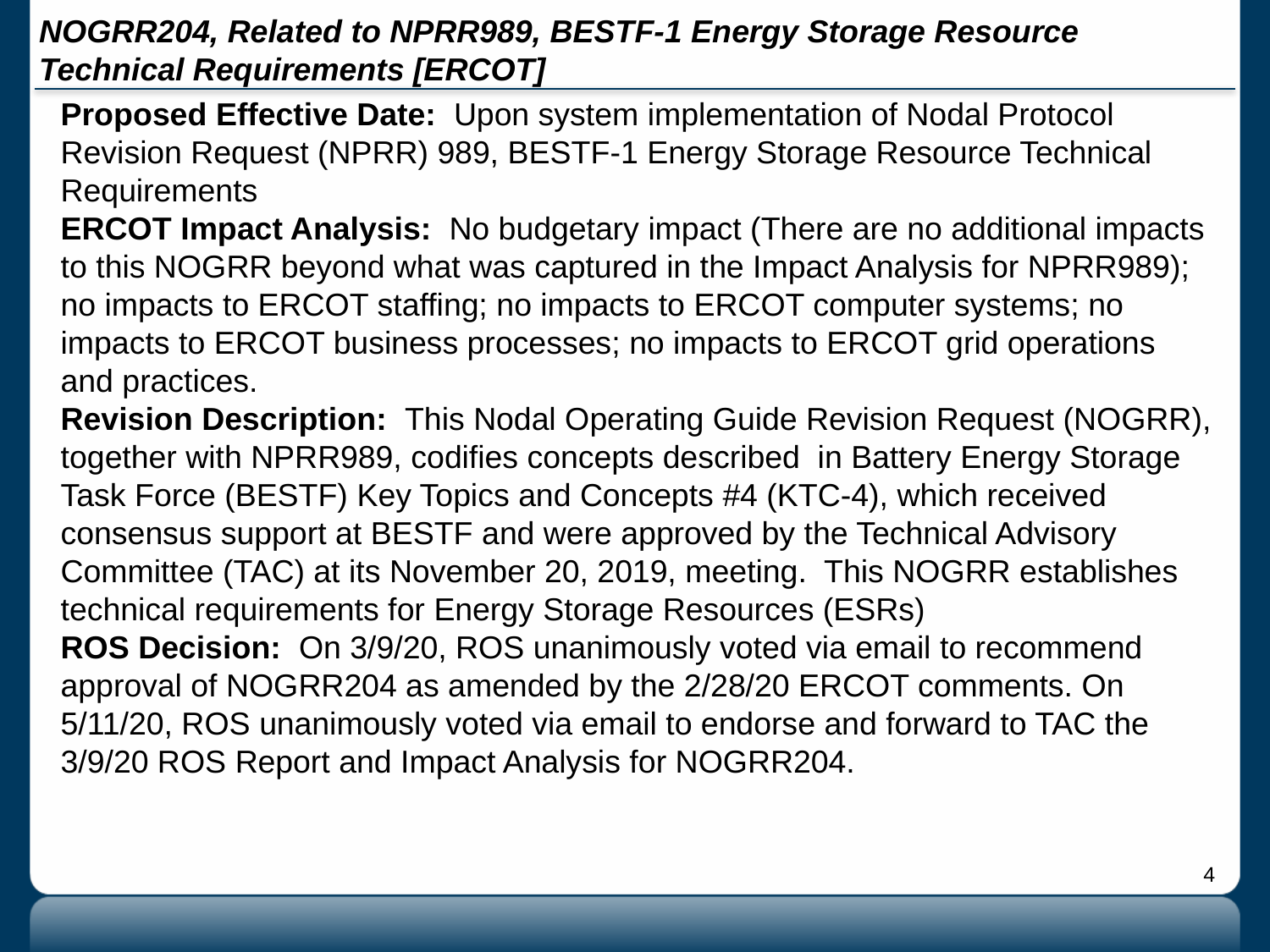

# NOGRR204, Related to NPRR989, BESTF-1 Energy Storage Resource Technical Requirements [ERCOT]
Proposed Effective Date:  Upon system implementation of Nodal Protocol Revision Request (NPRR) 989, BESTF-1 Energy Storage Resource Technical Requirements
ERCOT Impact Analysis:  No budgetary impact (There are no additional impacts to this NOGRR beyond what was captured in the Impact Analysis for NPRR989); no impacts to ERCOT staffing; no impacts to ERCOT computer systems; no impacts to ERCOT business processes; no impacts to ERCOT grid operations and practices.
Revision Description:  This Nodal Operating Guide Revision Request (NOGRR), together with NPRR989, codifies concepts described  in Battery Energy Storage Task Force (BESTF) Key Topics and Concepts #4 (KTC-4), which received consensus support at BESTF and were approved by the Technical Advisory Committee (TAC) at its November 20, 2019, meeting.  This NOGRR establishes technical requirements for Energy Storage Resources (ESRs)
ROS Decision:  On 3/9/20, ROS unanimously voted via email to recommend approval of NOGRR204 as amended by the 2/28/20 ERCOT comments. On 5/11/20, ROS unanimously voted via email to endorse and forward to TAC the 3/9/20 ROS Report and Impact Analysis for NOGRR204.